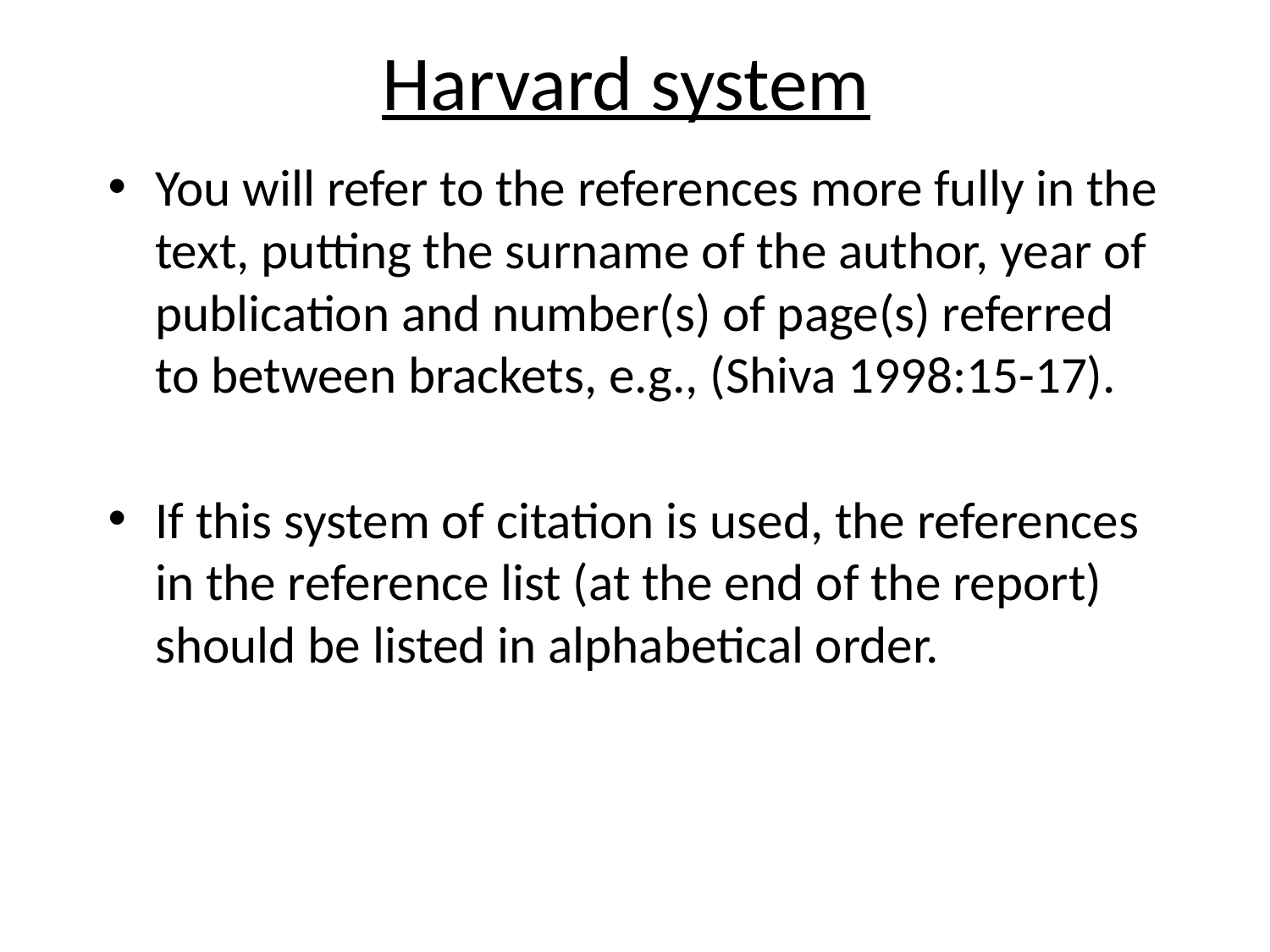

# Harvard system
You will refer to the references more fully in the text, putting the surname of the author, year of publication and number(s) of page(s) referred to between brackets, e.g., (Shiva 1998:15-17).

If this system of citation is used, the references in the reference list (at the end of the report) should be listed in alphabetical order.